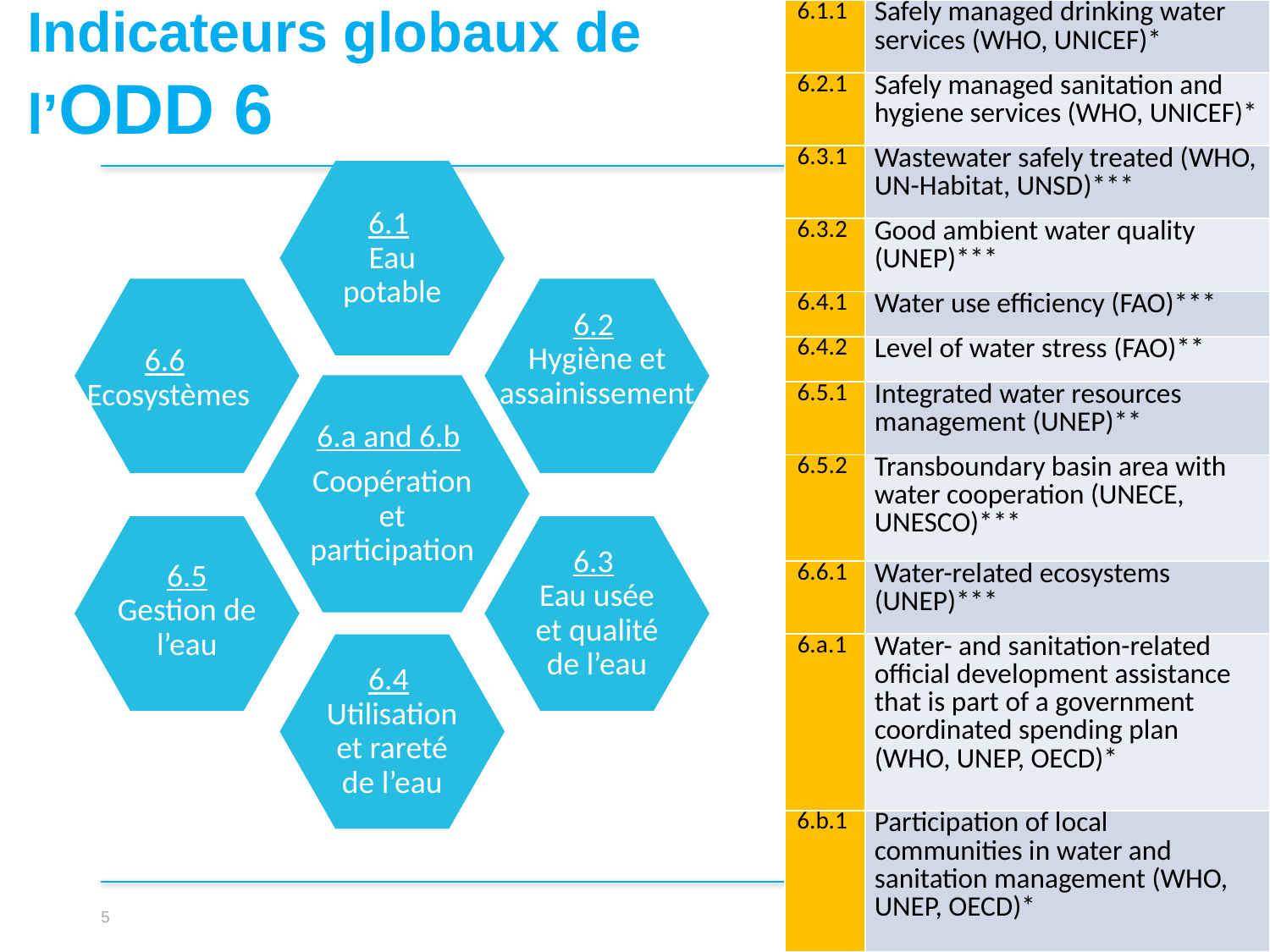

| 6.1.1 | Safely managed drinking water services (WHO, UNICEF)\* |
| --- | --- |
| 6.2.1 | Safely managed sanitation and hygiene services (WHO, UNICEF)\* |
| 6.3.1 | Wastewater safely treated (WHO, UN-Habitat, UNSD)\*\*\* |
| 6.3.2 | Good ambient water quality (UNEP)\*\*\* |
| 6.4.1 | Water use efficiency (FAO)\*\*\* |
| 6.4.2 | Level of water stress (FAO)\*\* |
| 6.5.1 | Integrated water resources management (UNEP)\*\* |
| 6.5.2 | Transboundary basin area with water cooperation (UNECE, UNESCO)\*\*\* |
| 6.6.1 | Water-related ecosystems (UNEP)\*\*\* |
| 6.a.1 | Water- and sanitation-related official development assistance that is part of a government coordinated spending plan (WHO, UNEP, OECD)\* |
| 6.b.1 | Participation of local communities in water and sanitation management (WHO, UNEP, OECD)\* |

Indicateurs globaux de        l’ODD 6

6.1
Eau potable

6.6
Ecosystèmes

6.2
Hygiène et assainissement

6.a and 6.b
Coopération et participation

6.5
Gestion de l’eau

6.3
Eau usée et qualité de l’eau

6.4
Utilisation et rareté de l’eau
5